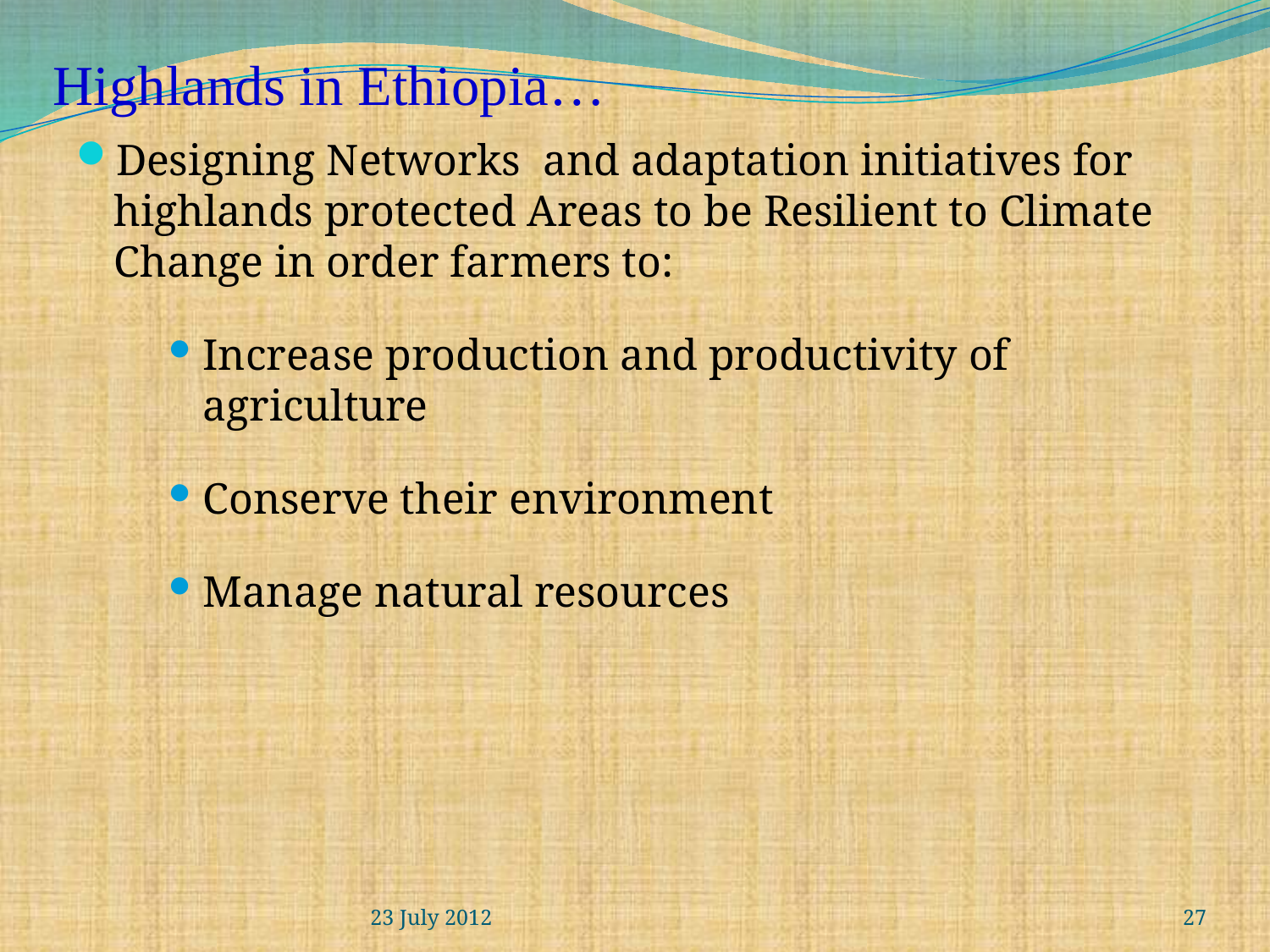

# Highlands in Ethiopia…
Designing Networks  and adaptation initiatives for highlands protected Areas to be Resilient to Climate Change in order farmers to:
Increase production and productivity of agriculture
Conserve their environment
Manage natural resources

23 July 2012
27